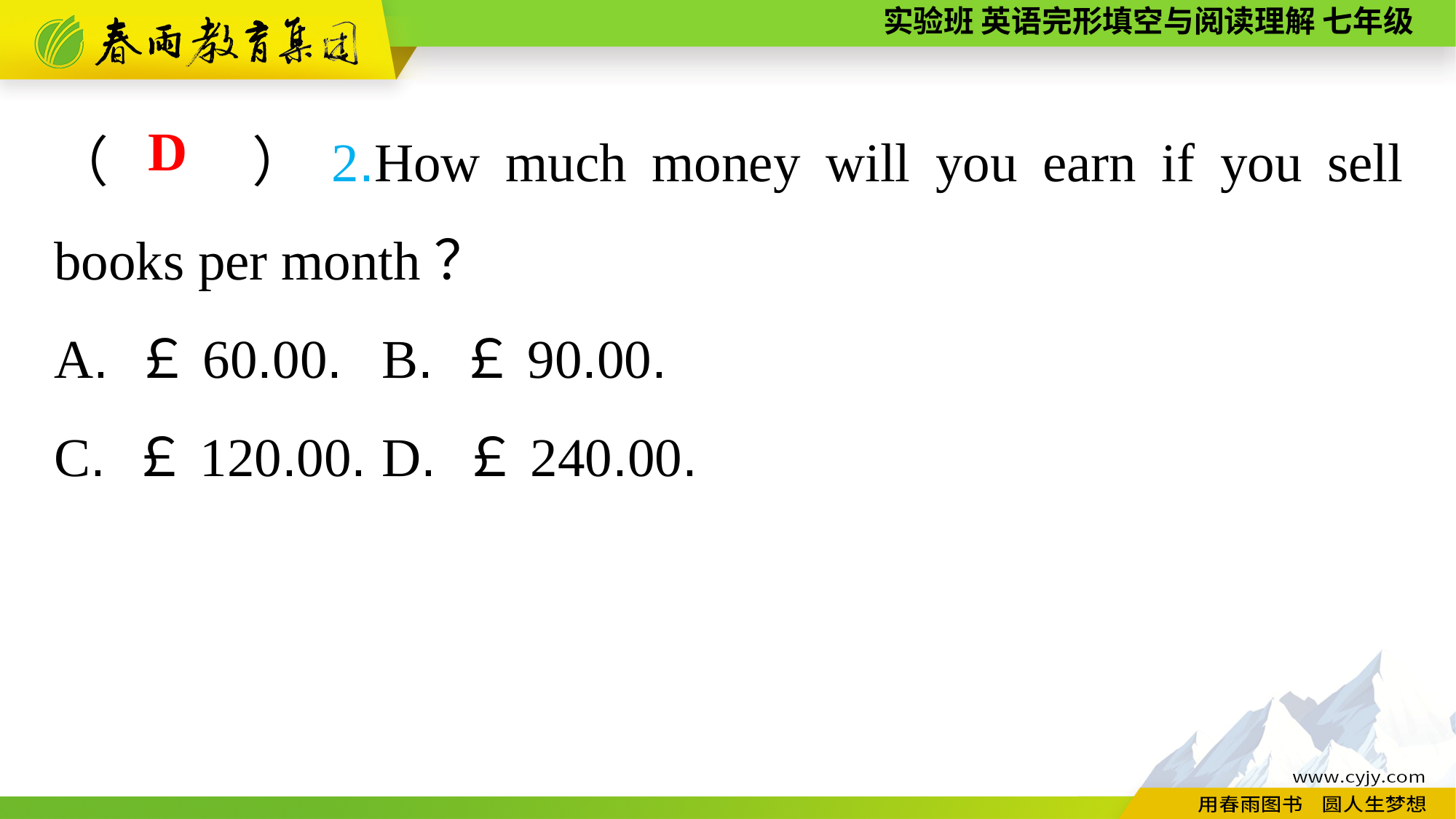

（　　）2.How much money will you earn if you sell books per month？
A. ￡60.00.	B. ￡90.00.
C. ￡120.00.	D. ￡240.00.
D